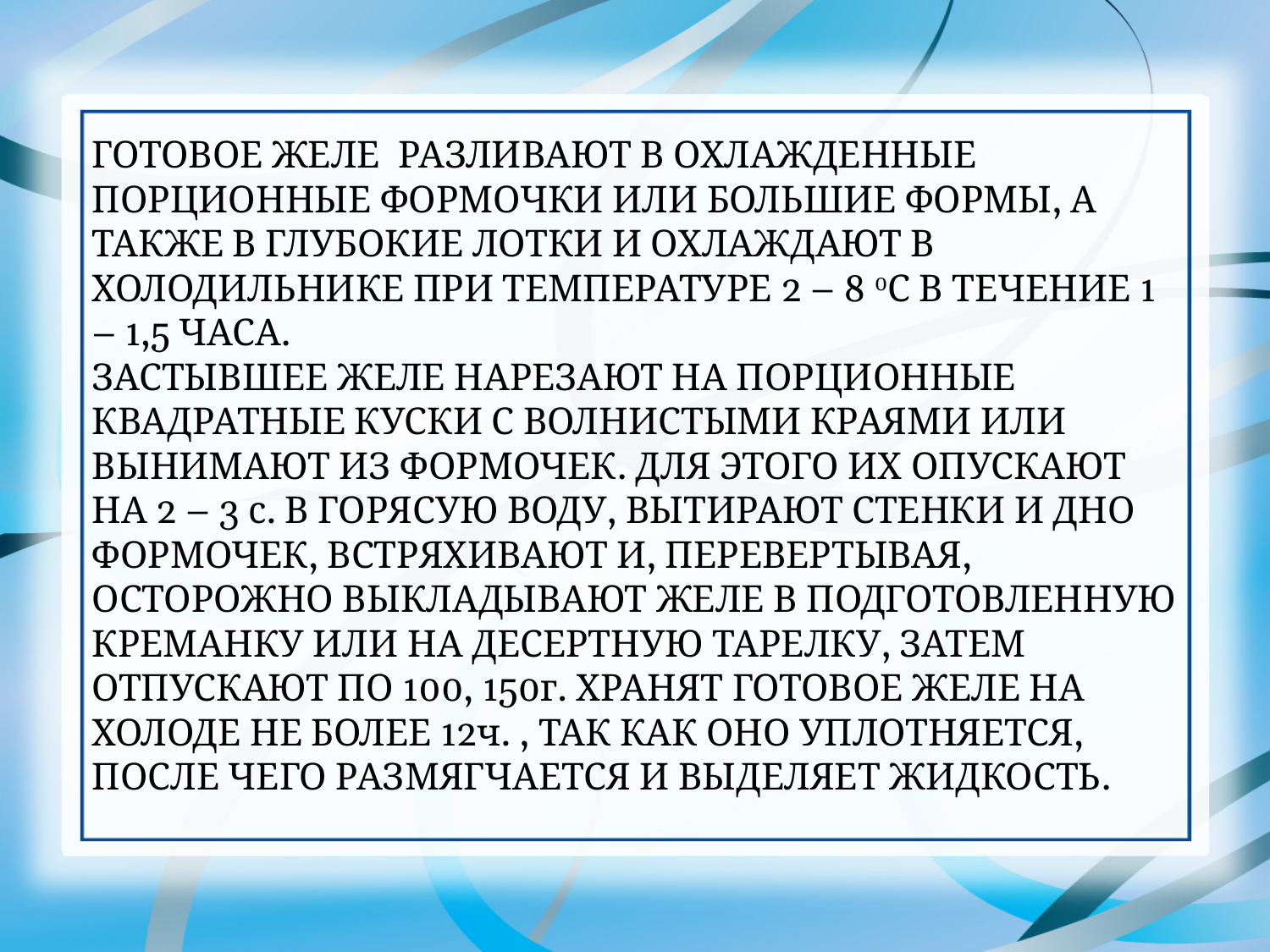

ГОТОВОЕ ЖЕЛЕ  РАЗЛИВАЮТ В ОХЛАЖДЕННЫЕ ПОРЦИОННЫЕ ФОРМОЧКИ ИЛИ БОЛЬШИЕ ФОРМЫ, А ТАКЖЕ В ГЛУБОКИЕ ЛОТКИ И ОХЛАЖДАЮТ В ХОЛОДИЛЬНИКЕ ПРИ ТЕМПЕРАТУРЕ 2 – 8 0С В ТЕЧЕНИЕ 1 – 1,5 ЧАСА.
ЗАСТЫВШЕЕ ЖЕЛЕ НАРЕЗАЮТ НА ПОРЦИОННЫЕ КВАДРАТНЫЕ КУСКИ С ВОЛНИСТЫМИ КРАЯМИ ИЛИ ВЫНИМАЮТ ИЗ ФОРМОЧЕК. ДЛЯ ЭТОГО ИХ ОПУСКАЮТ НА 2 – 3 с. В ГОРЯСУЮ ВОДУ, ВЫТИРАЮТ СТЕНКИ И ДНО ФОРМОЧЕК, ВСТРЯХИВАЮТ И, ПЕРЕВЕРТЫВАЯ, ОСТОРОЖНО ВЫКЛАДЫВАЮТ ЖЕЛЕ В ПОДГОТОВЛЕННУЮ КРЕМАНКУ ИЛИ НА ДЕСЕРТНУЮ ТАРЕЛКУ, ЗАТЕМ ОТПУСКАЮТ ПО 100, 150г. ХРАНЯТ ГОТОВОЕ ЖЕЛЕ НА ХОЛОДЕ НЕ БОЛЕЕ 12ч. , ТАК КАК ОНО УПЛОТНЯЕТСЯ, ПОСЛЕ ЧЕГО РАЗМЯГЧАЕТСЯ И ВЫДЕЛЯЕТ ЖИДКОСТЬ.